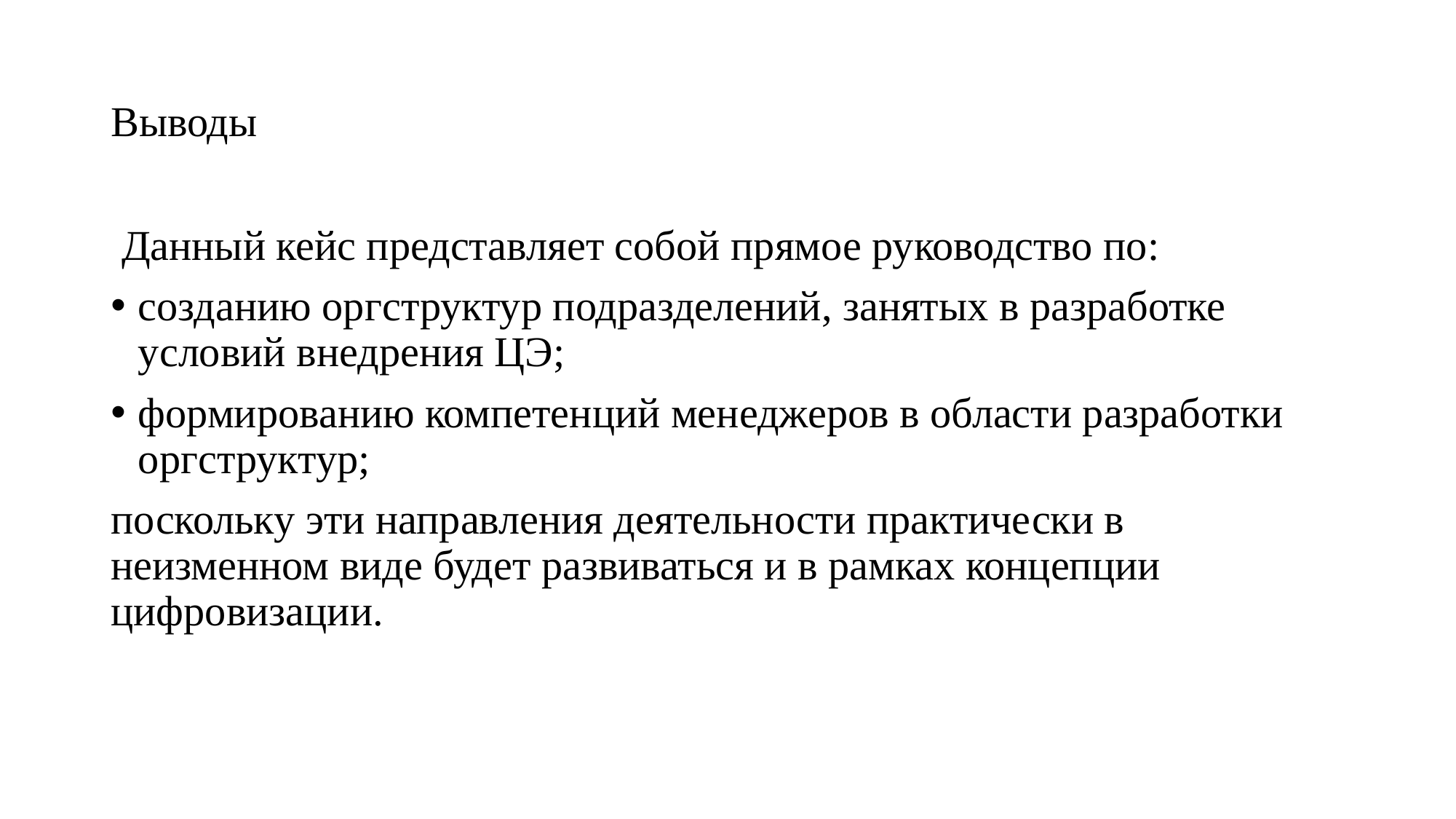

# Выводы
 Данный кейс представляет собой прямое руководство по:
созданию оргструктур подразделений, занятых в разработке условий внедрения ЦЭ;
формированию компетенций менеджеров в области разработки оргструктур;
поскольку эти направления деятельности практически в неизменном виде будет развиваться и в рамках концепции цифровизации.